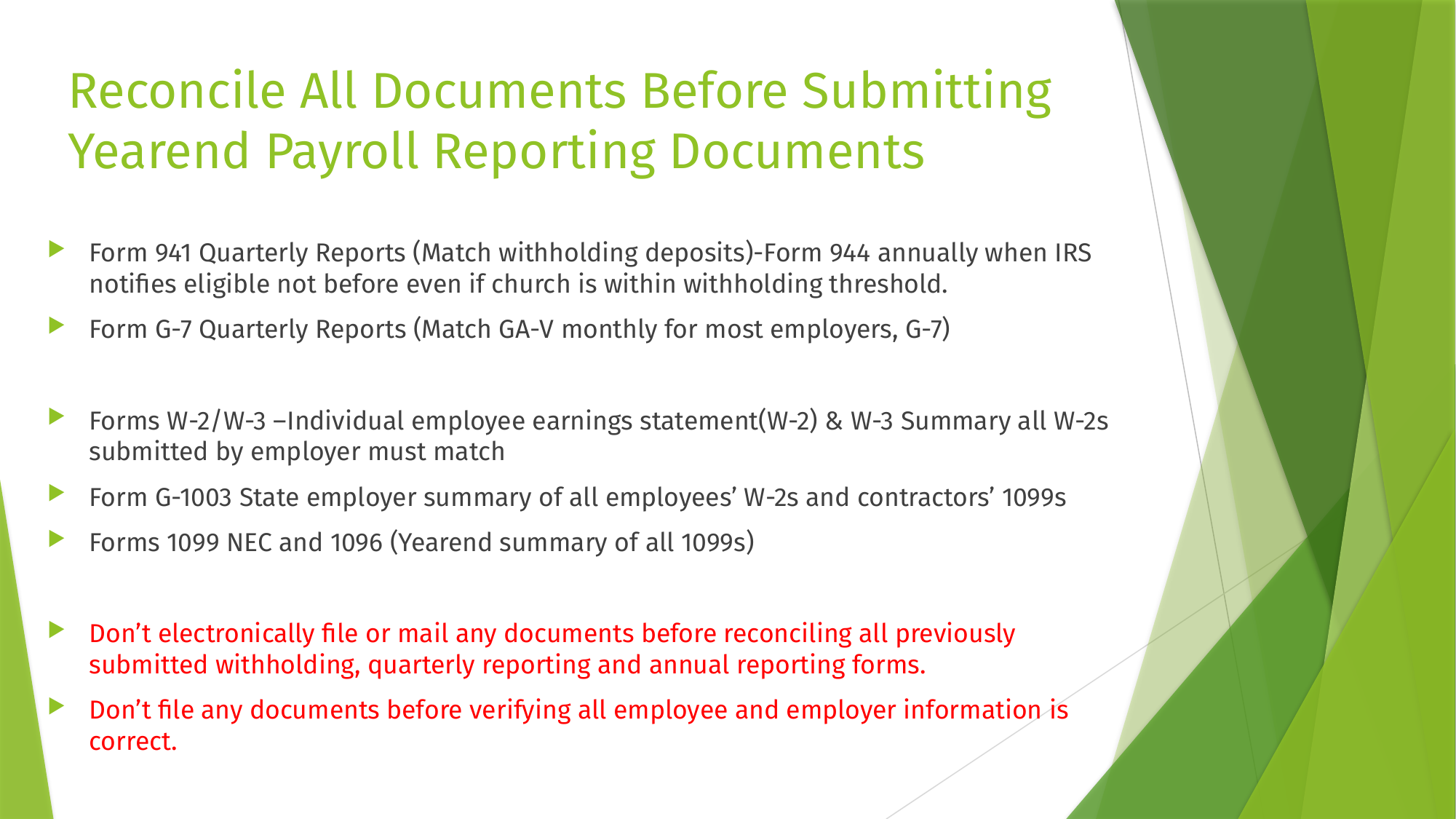

# Reconcile All Documents Before Submitting Yearend Payroll Reporting Documents
Form 941 Quarterly Reports (Match withholding deposits)-Form 944 annually when IRS notifies eligible not before even if church is within withholding threshold.
Form G-7 Quarterly Reports (Match GA-V monthly for most employers, G-7)

Forms W-2/W-3 –Individual employee earnings statement(W-2) & W-3 Summary all W-2s submitted by employer must match
Form G-1003 State employer summary of all employees’ W-2s and contractors’ 1099s
Forms 1099 NEC and 1096 (Yearend summary of all 1099s)

Don’t electronically file or mail any documents before reconciling all previously submitted withholding, quarterly reporting and annual reporting forms.
Don’t file any documents before verifying all employee and employer information is correct.